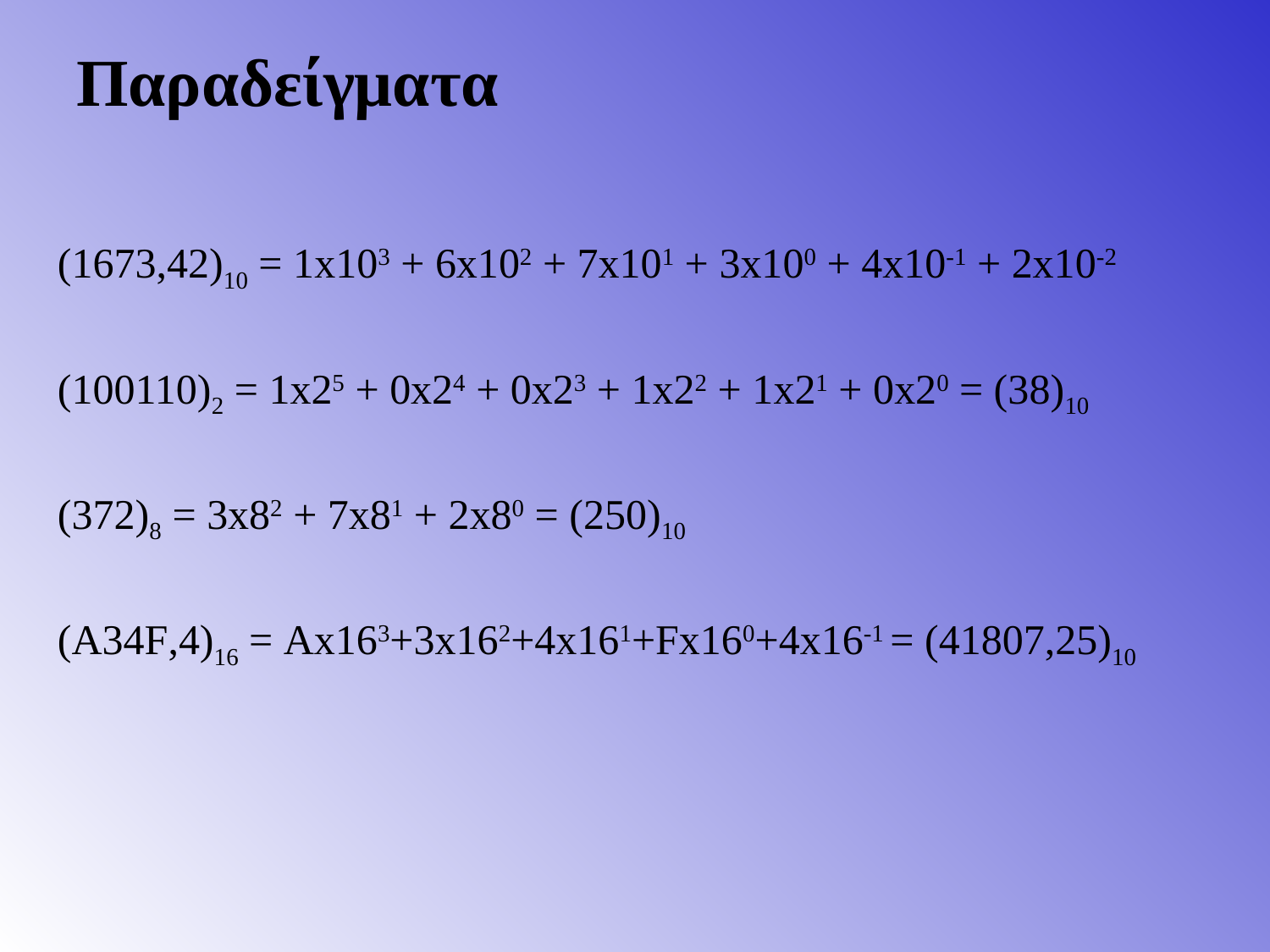

Παραδείγματα
(1673,42)10 = 1x103 + 6x102 + 7x101 + 3x100 + 4x10-1 + 2x10-2

(100110)2 = 1x25 + 0x24 + 0x23 + 1x22 + 1x21 + 0x20 = (38)10

(372)8 = 3x82 + 7x81 + 2x80 = (250)10

(Α34F,4)16 = Ax163+3x162+4x161+Fx160+4x16-1 = (41807,25)10